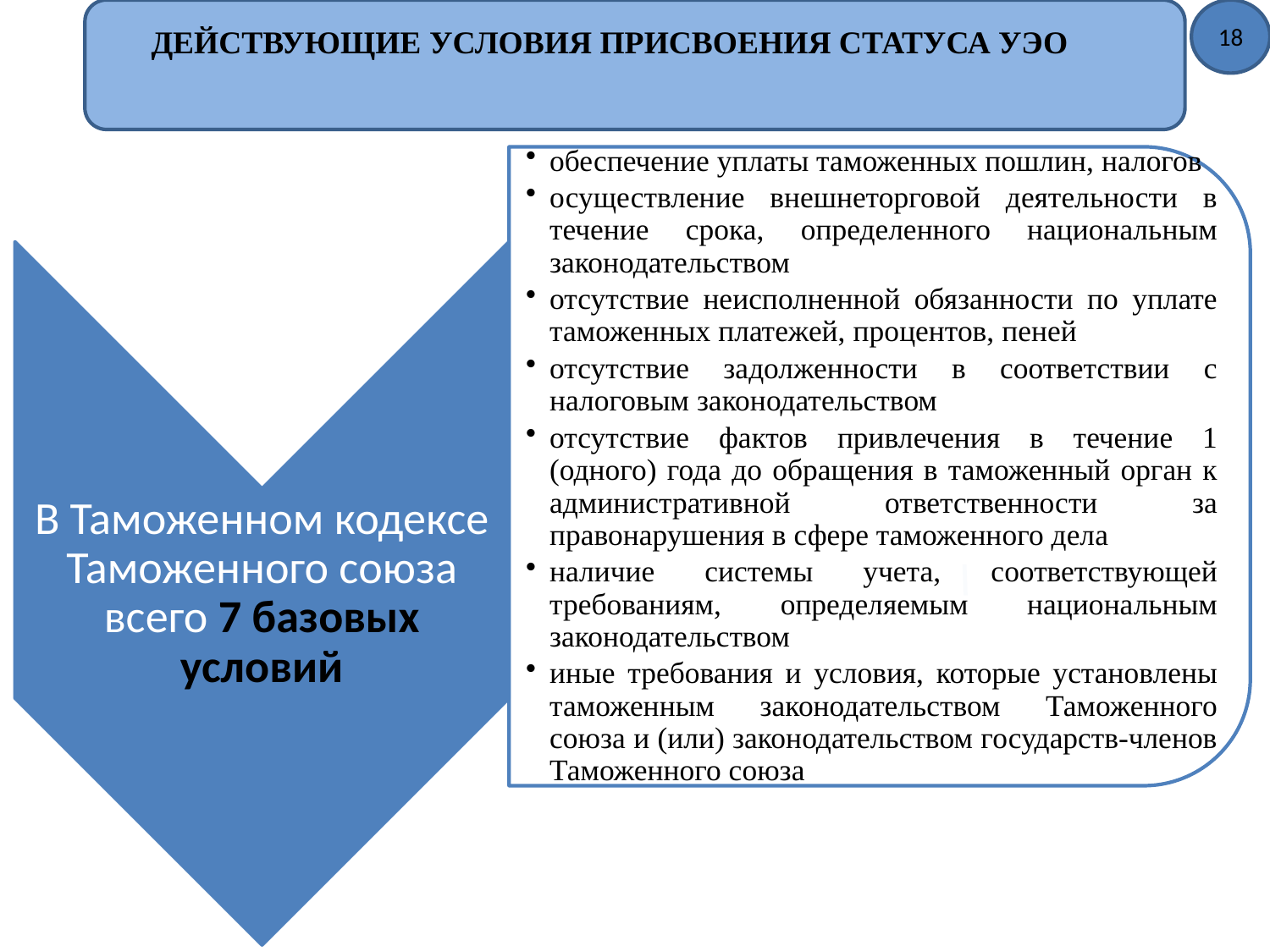

18
ДЕЙСТВУЮЩИЕ УСЛОВИЯ ПРИСВОЕНИЯ СТАТУСА УЭО
В Таможенном кодексе Таможенного союза всего 7 базовых условий
обеспечение уплаты таможенных пошлин, налогов
осуществление внешнеторговой деятельности в течение срока, определенного национальным законодательством
отсутствие неисполненной обязанности по уплате таможенных платежей, процентов, пеней
отсутствие задолженности в соответствии с налоговым законодательством
отсутствие фактов привлечения в течение 1 (одного) года до обращения в таможенный орган к административной ответственности за правонарушения в сфере таможенного дела
наличие системы учета, соответствующей требованиям, определяемым национальным законодательством
иные требования и условия, которые установлены таможенным законодательством Таможенного союза и (или) законодательством государств-членов Таможенного союза